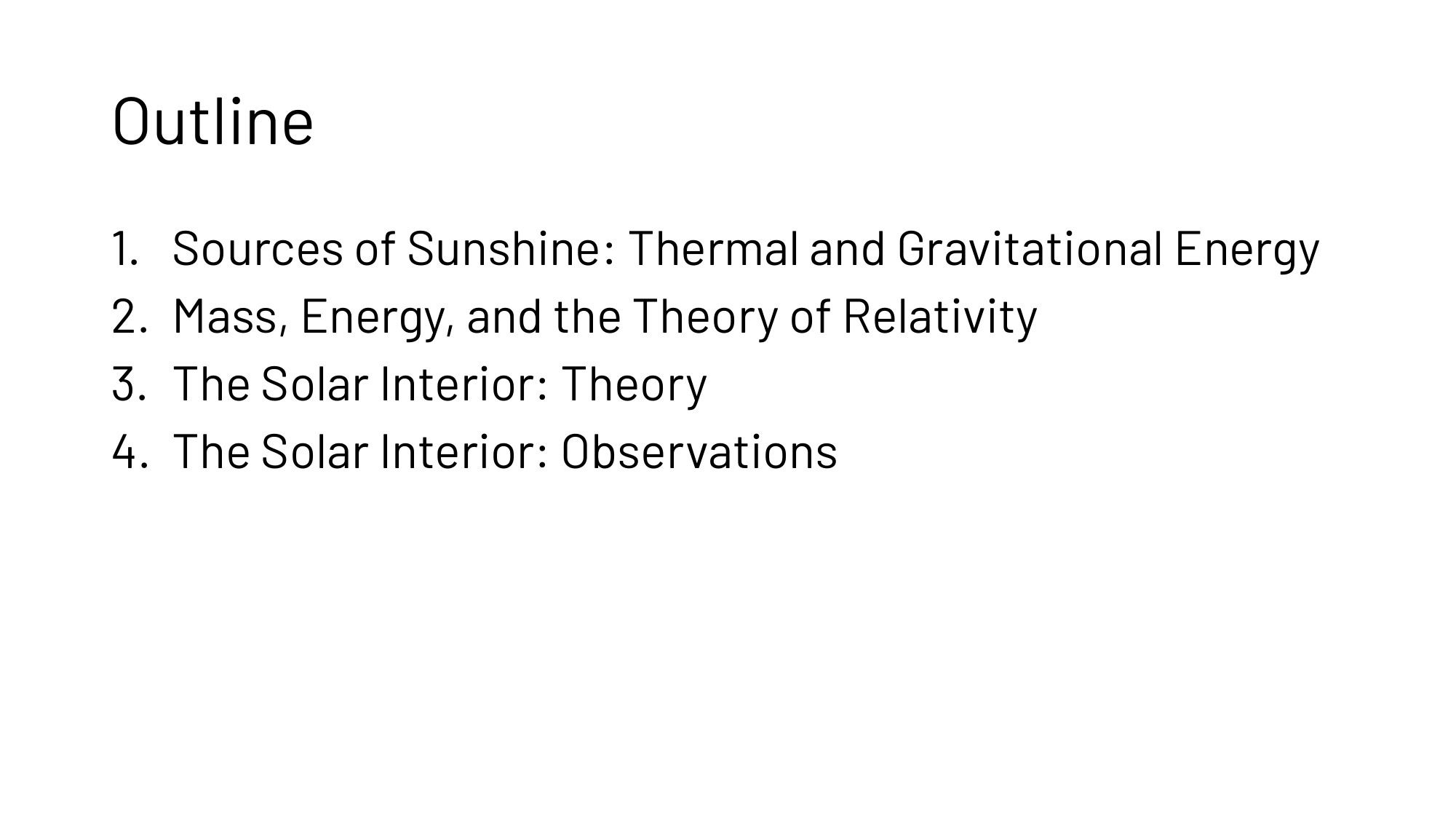

# Outline
Sources of Sunshine: Thermal and Gravitational Energy
Mass, Energy, and the Theory of Relativity
The Solar Interior: Theory
The Solar Interior: Observations